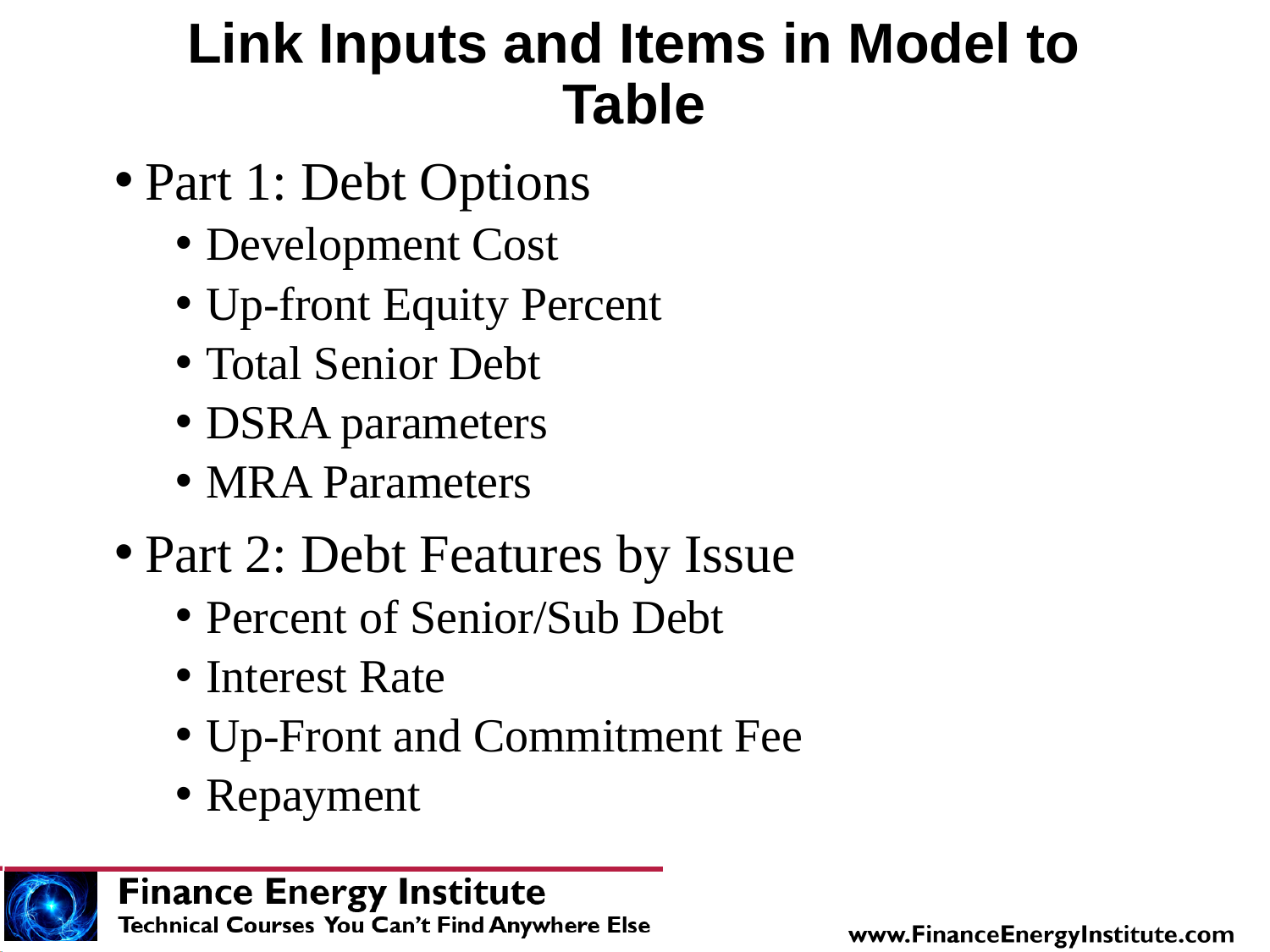

# Link Inputs and Items in Model to Table
Part 1: Debt Options
Development Cost
Up-front Equity Percent
Total Senior Debt
DSRA parameters
MRA Parameters
Part 2: Debt Features by Issue
Percent of Senior/Sub Debt
Interest Rate
Up-Front and Commitment Fee
Repayment